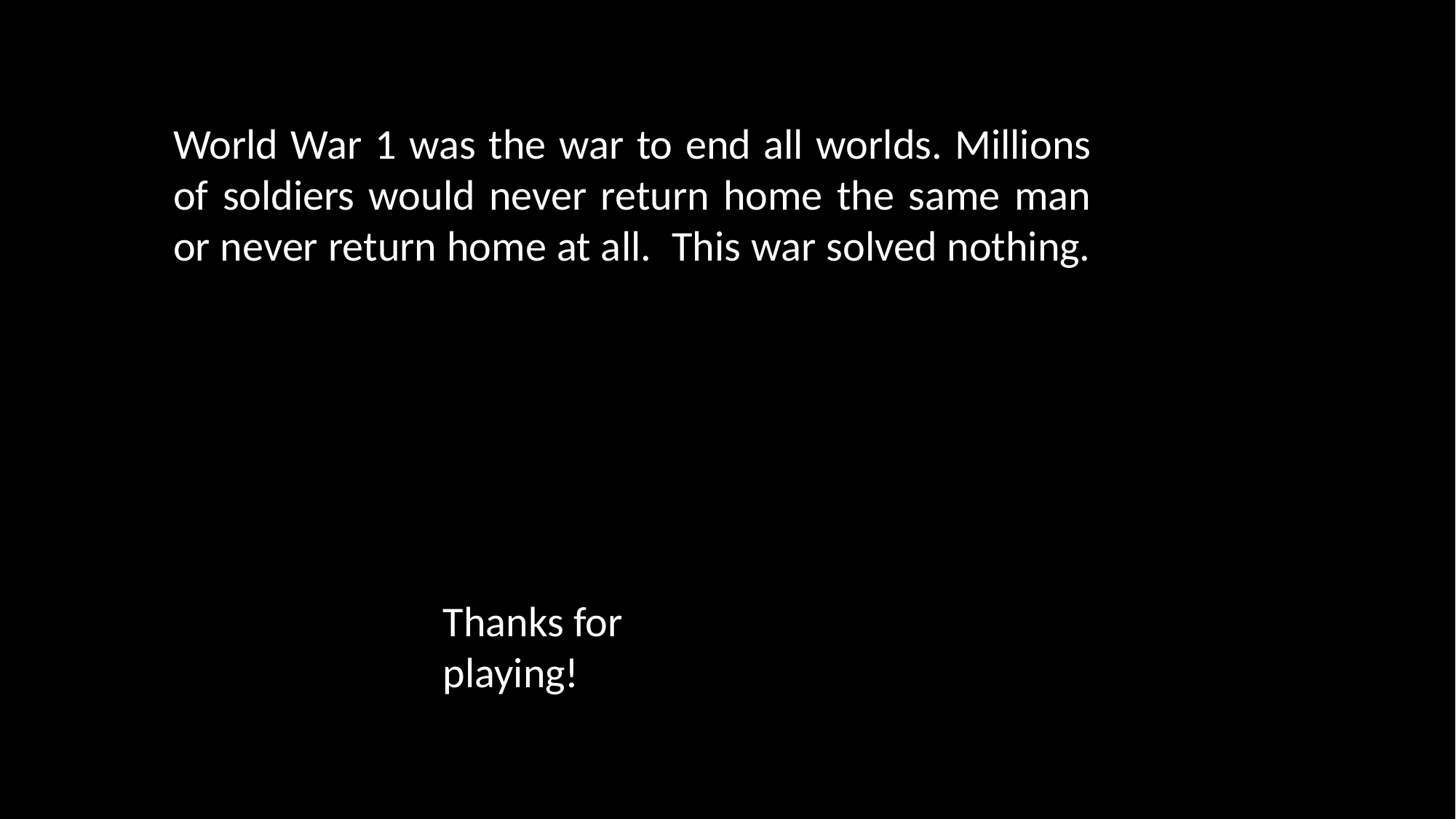

World War 1 was the war to end all worlds. Millions of soldiers would never return home the same man or never return home at all.  This war solved nothing.
Thanks for playing!